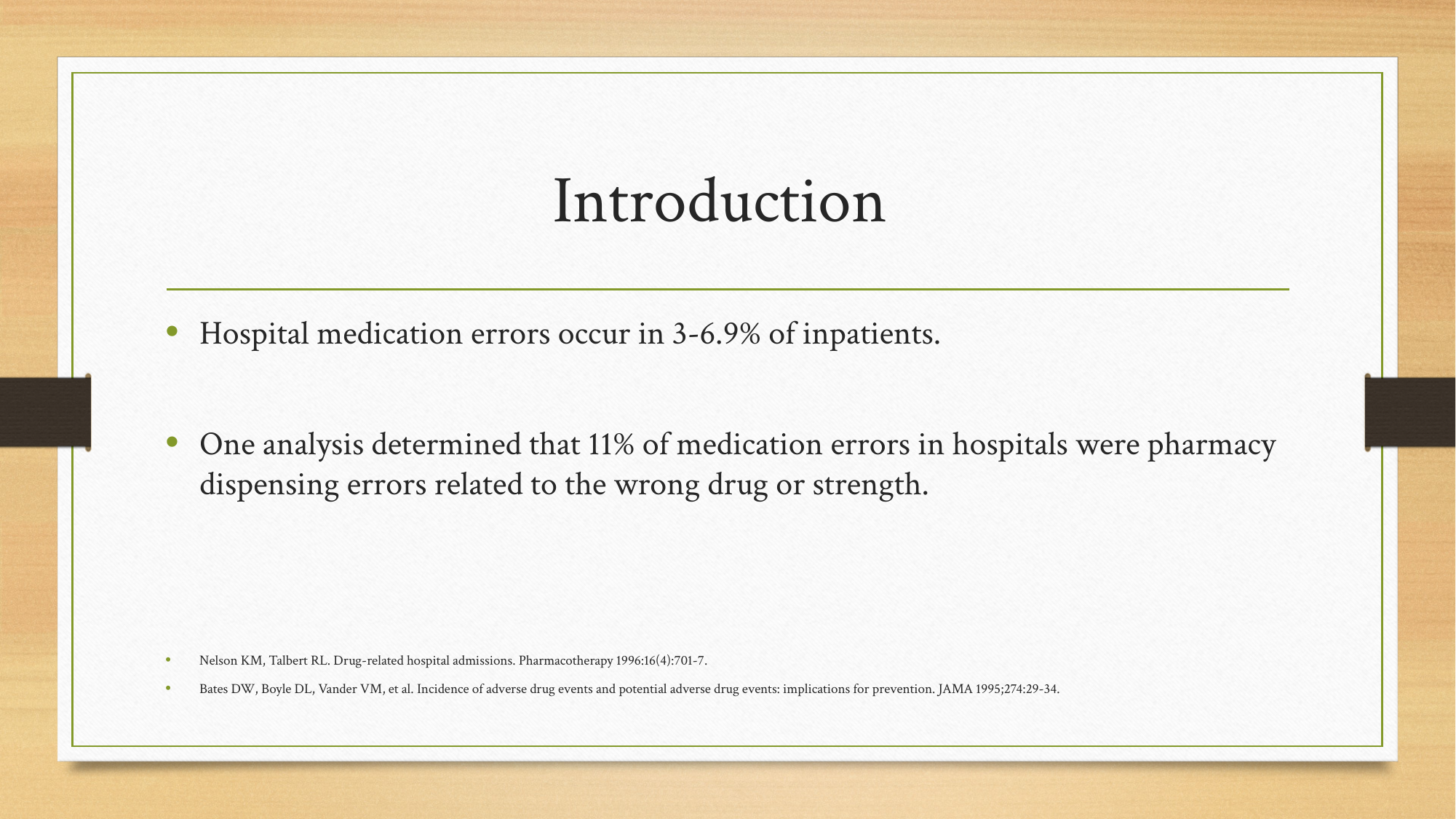

# Introduction
Hospital medication errors occur in 3-6.9% of inpatients.

One analysis determined that 11% of medication errors in hospitals were pharmacy dispensing errors related to the wrong drug or strength.

Nelson KM, Talbert RL. Drug-related hospital admissions. Pharmacotherapy 1996:16(4):701-7.
Bates DW, Boyle DL, Vander VM, et al. Incidence of adverse drug events and potential adverse drug events: implications for prevention. JAMA 1995;274:29-34.